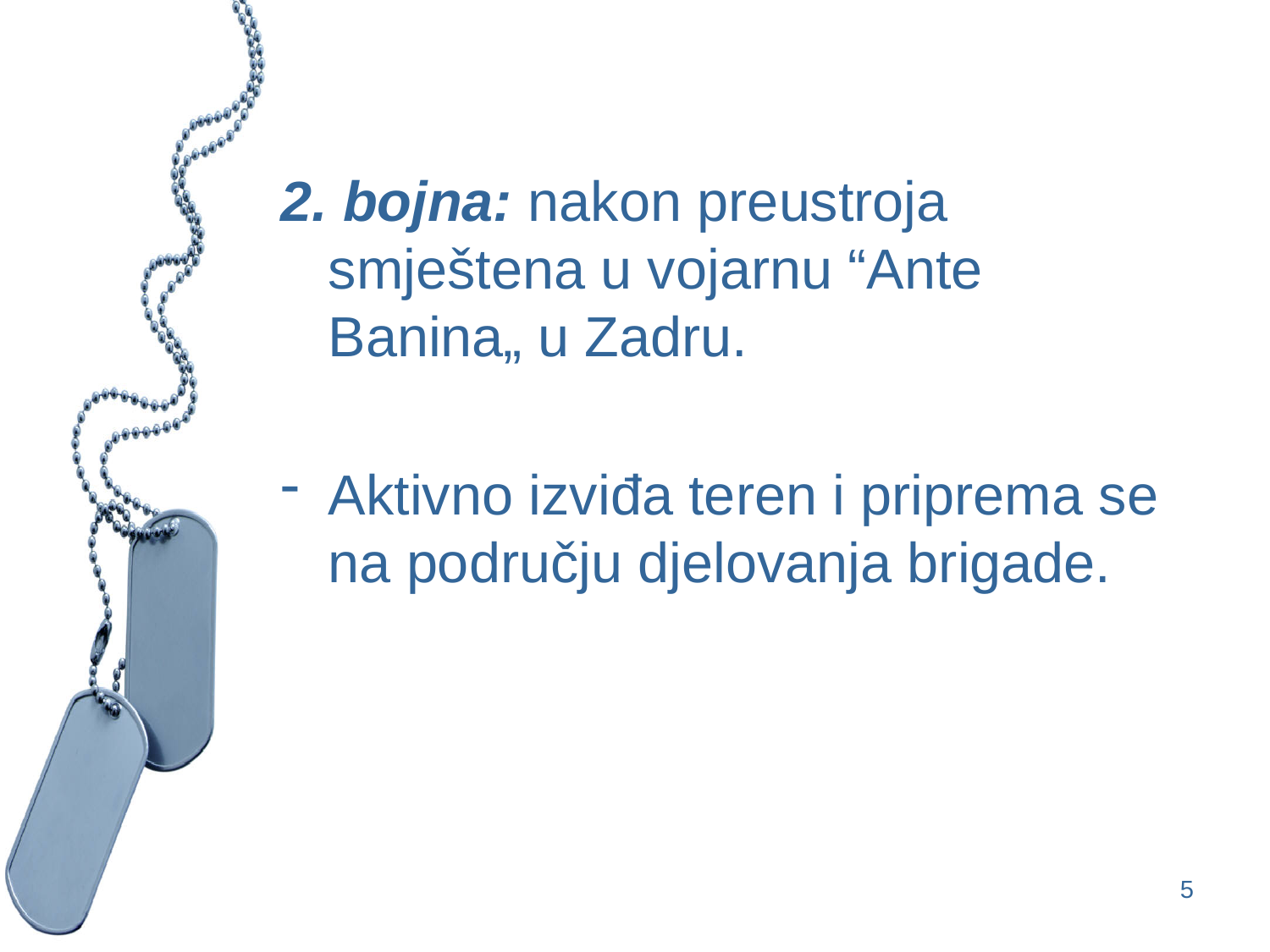

2. bojna: nakon preustroja smještena u vojarnu “Ante Banina„ u Zadru.

Aktivno izviđa teren i priprema se na području djelovanja brigade.

5